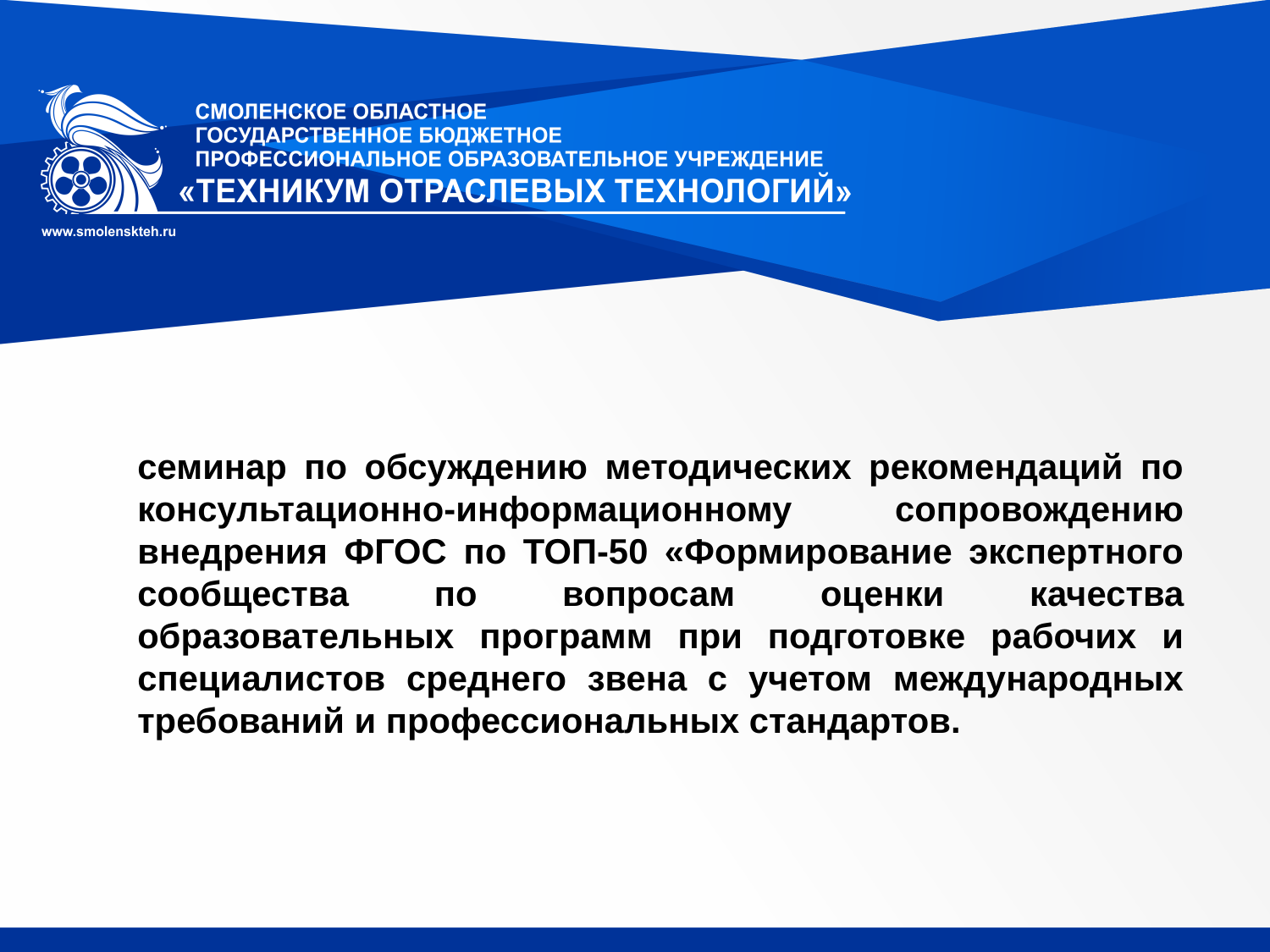

семинар по обсуждению методических рекомендаций по консультационно-информационному сопровождению внедрения ФГОС по ТОП-50 «Формирование экспертного сообщества по вопросам оценки качества образовательных программ при подготовке рабочих и специалистов среднего звена с учетом международных требований и профессиональных стандартов.